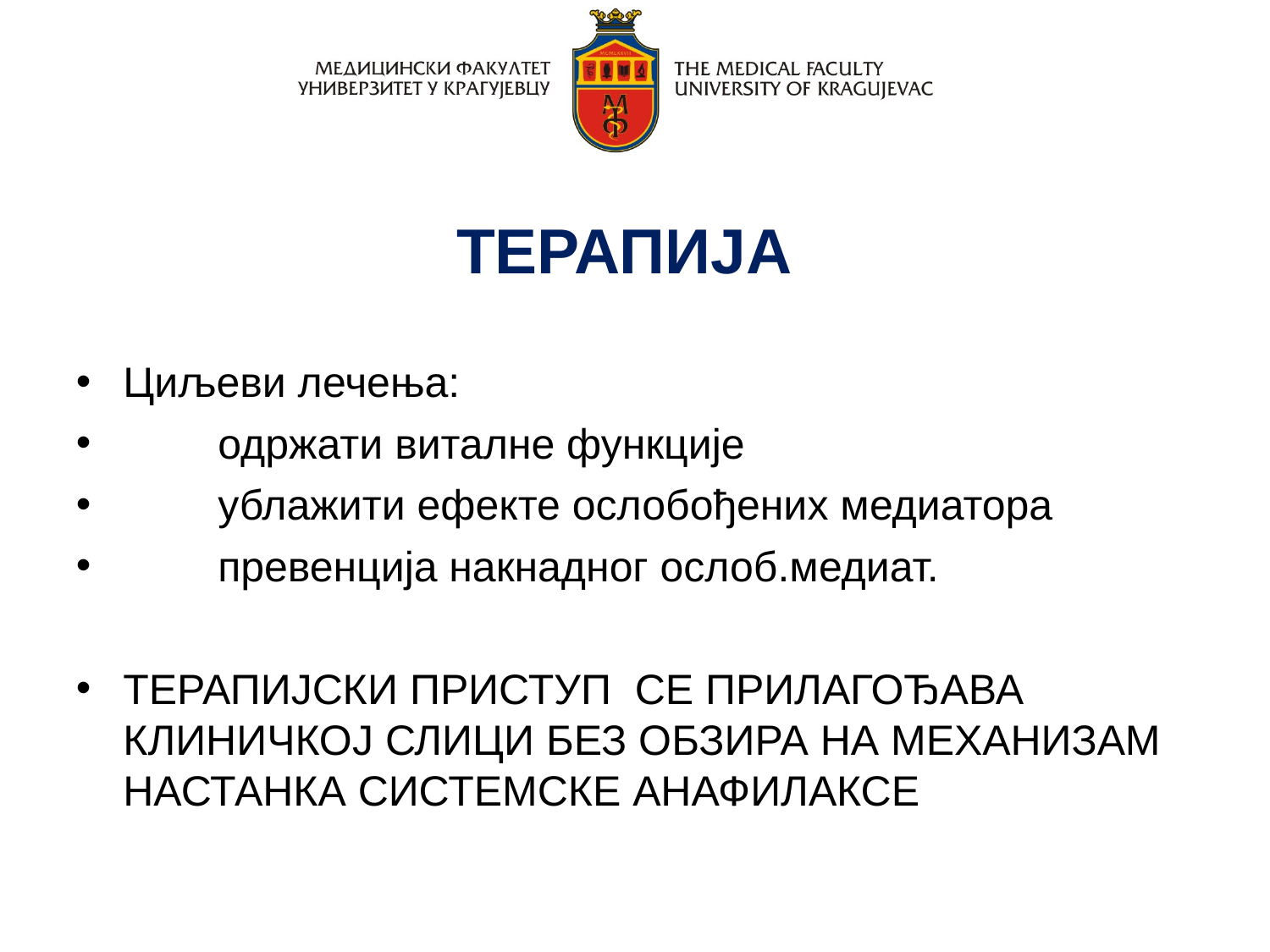

ТЕРАПИЈА
Циљеви лечења:
        одржати виталне функције
        ублажити ефекте ослобођених медиатора
        превенција накнадног ослоб.медиат.

ТЕРАПИЈСКИ ПРИСТУП  СЕ ПРИЛАГОЂАВА КЛИНИЧКОЈ СЛИЦИ БЕЗ ОБЗИРА НА МЕХАНИЗАМ НАСТАНКА СИСТЕМСКЕ АНАФИЛАКСЕ